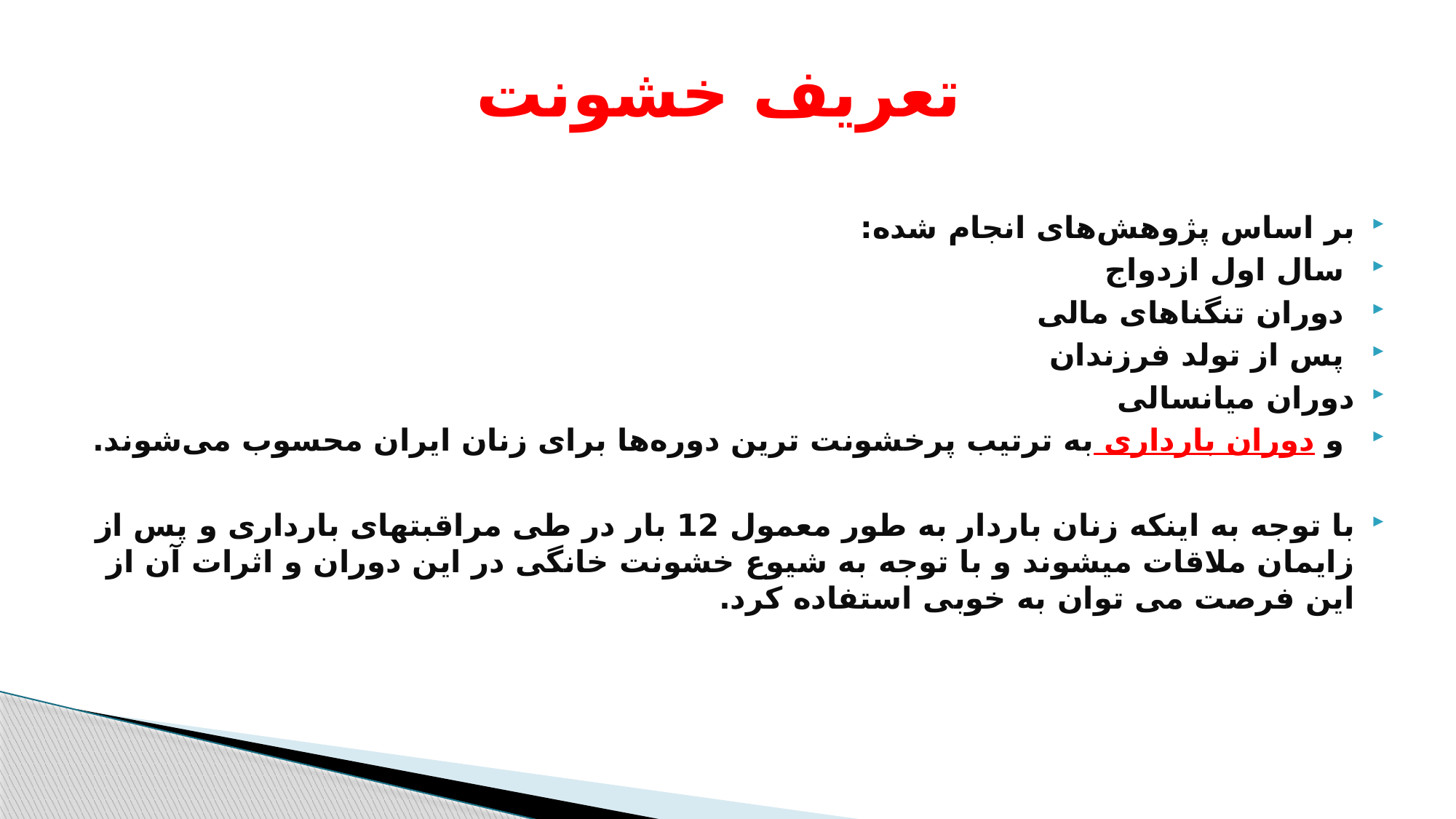

# تعریف خشونت

بر اساس پژوهش‌های انجام شده:
 سال اول ازدواج
 دوران تنگناهای مالی
 پس از تولد فرزندان
دوران ميانسالی
 و دوران بارداری به ترتيب پرخشونت ‌ترين دوره‌ها برای زنان ايران محسوب می‌شوند.

با توجه به اینکه زنان باردار به طور معمول 12 بار در طی مراقبتهای بارداری و پس از زایمان ملاقات میشوند و با توجه به شیوع خشونت خانگی در این دوران و اثرات آن از این فرصت می توان به خوبی استفاده کرد.